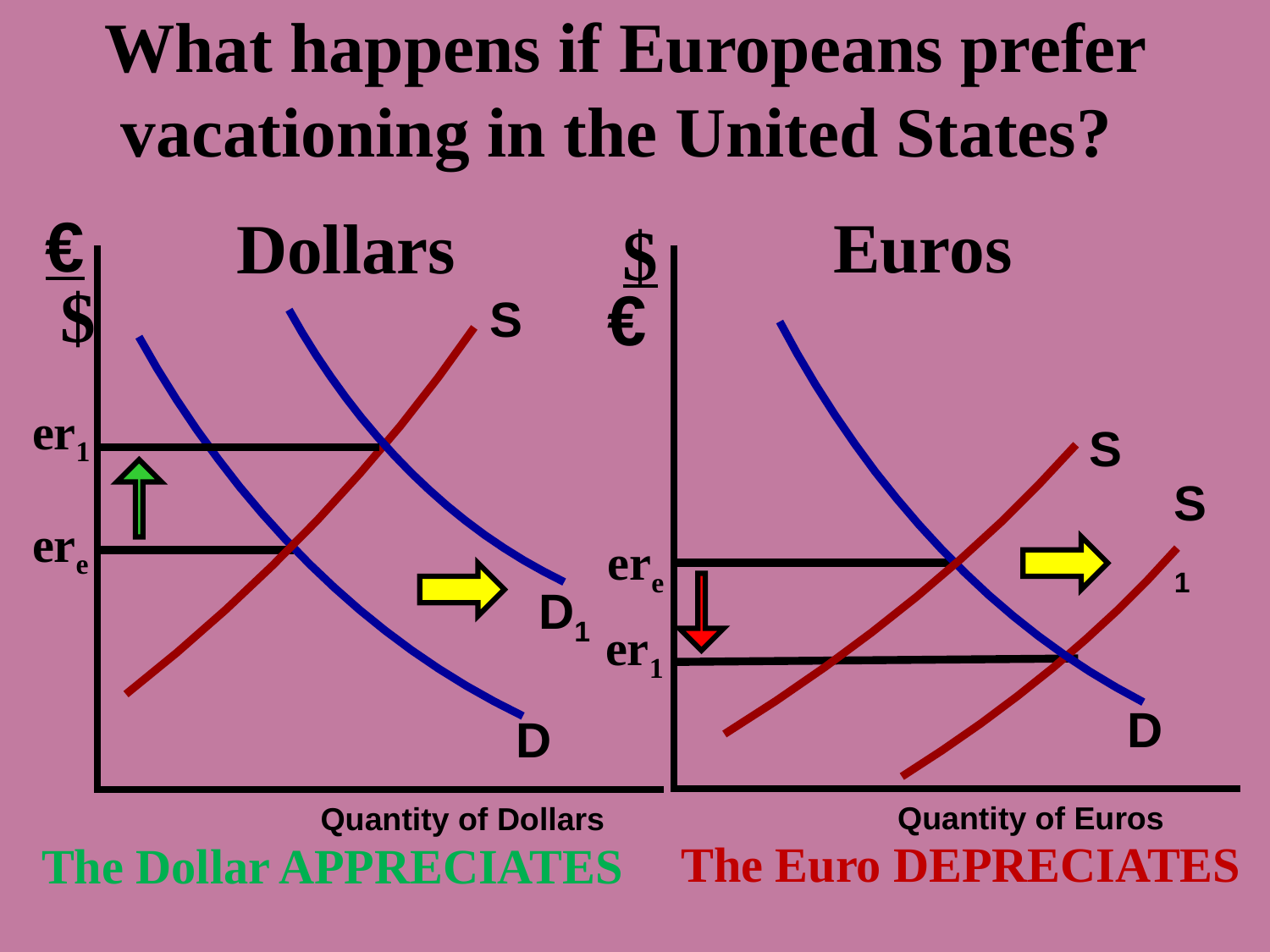

What happens if Europeans prefer vacationing in the United States?
€
Euros
Dollars
$
$
€
S

er1
S

S1

ere
ere

D1

er1
D
D
Quantity of Euros
Quantity of Dollars
The Euro DEPRECIATES
The Dollar APPRECIATES